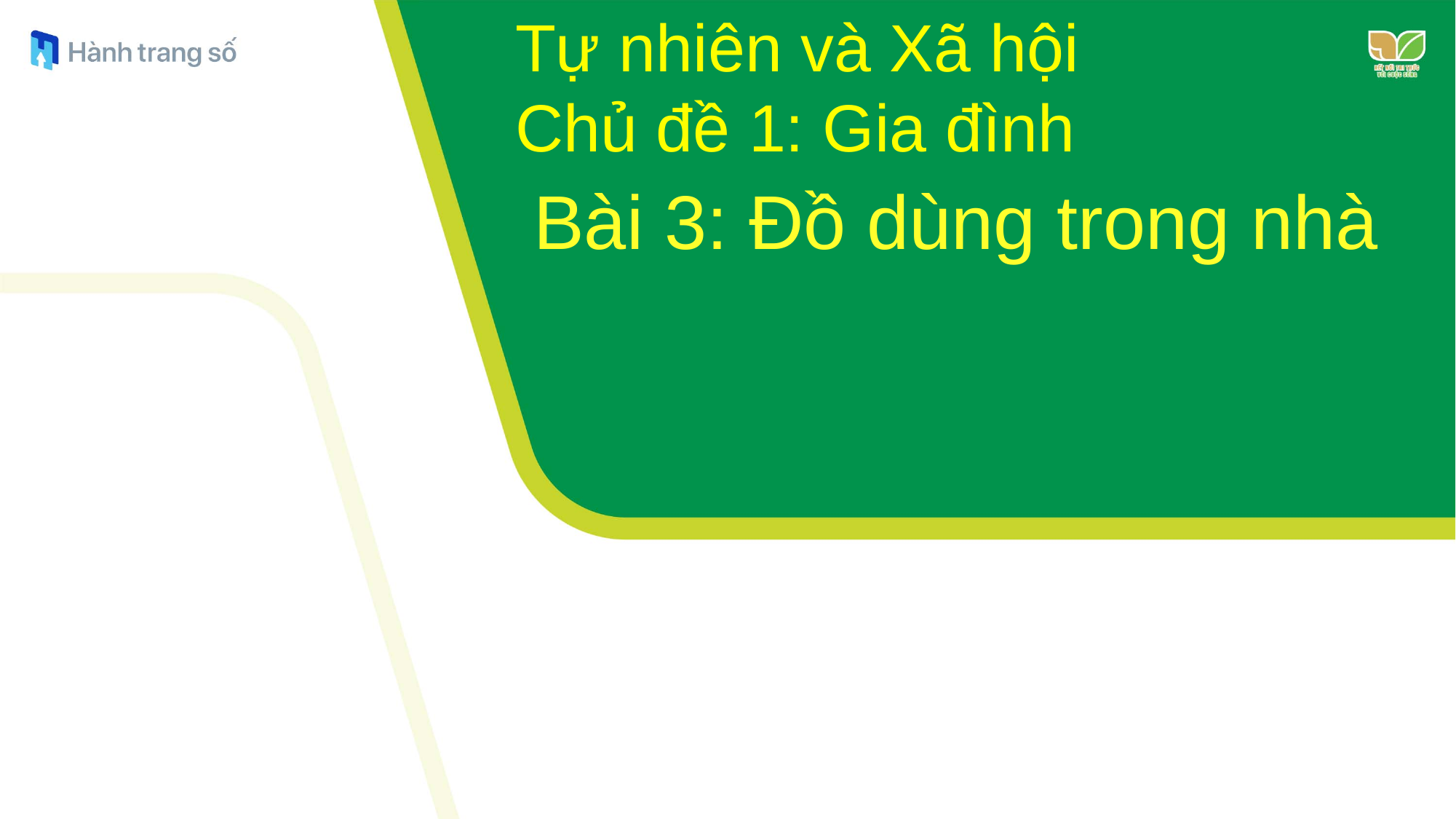

Tự nhiên và Xã hội
Chủ đề 1: Gia đình
# Bài 3: Đồ dùng trong nhà